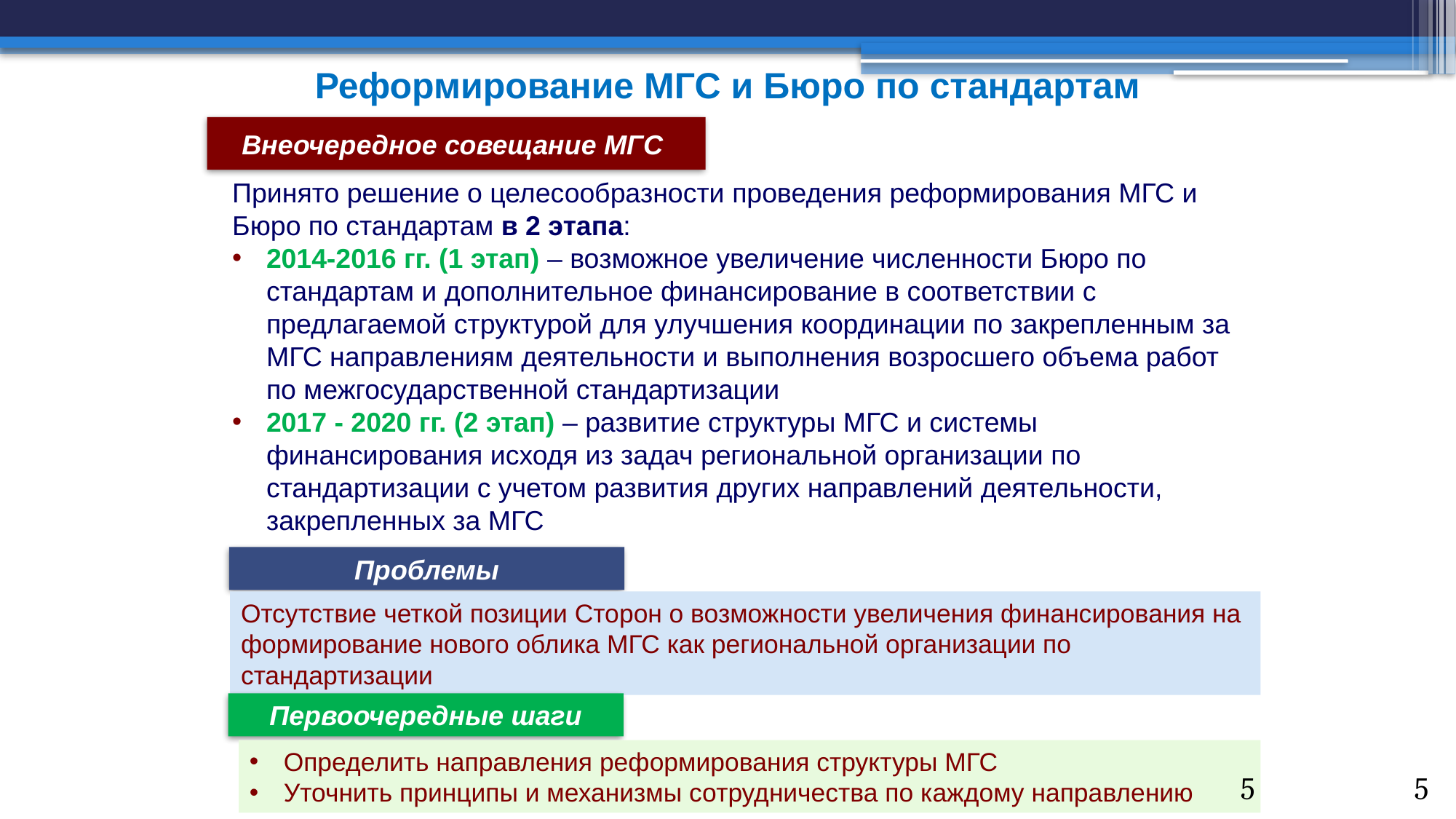

Реформирование МГС и Бюро по стандартам
Внеочередное совещание МГС
Принято решение о целесообразности проведения реформирования МГС и Бюро по стандартам в 2 этапа:
2014-2016 гг. (1 этап) – возможное увеличение численности Бюро по стандартам и дополнительное финансирование в соответствии с предлагаемой структурой для улучшения координации по закрепленным за МГС направлениям деятельности и выполнения возросшего объема работ по межгосударственной стандартизации
2017 - 2020 гг. (2 этап) – развитие структуры МГС и системы финансирования исходя из задач региональной организации по стандартизации с учетом развития других направлений деятельности, закрепленных за МГС
Проблемы
Отсутствие четкой позиции Сторон о возможности увеличения финансирования на формирование нового облика МГС как региональной организации по стандартизации
Первоочередные шаги
Определить направления реформирования структуры МГС
Уточнить принципы и механизмы сотрудничества по каждому направлению
5
5